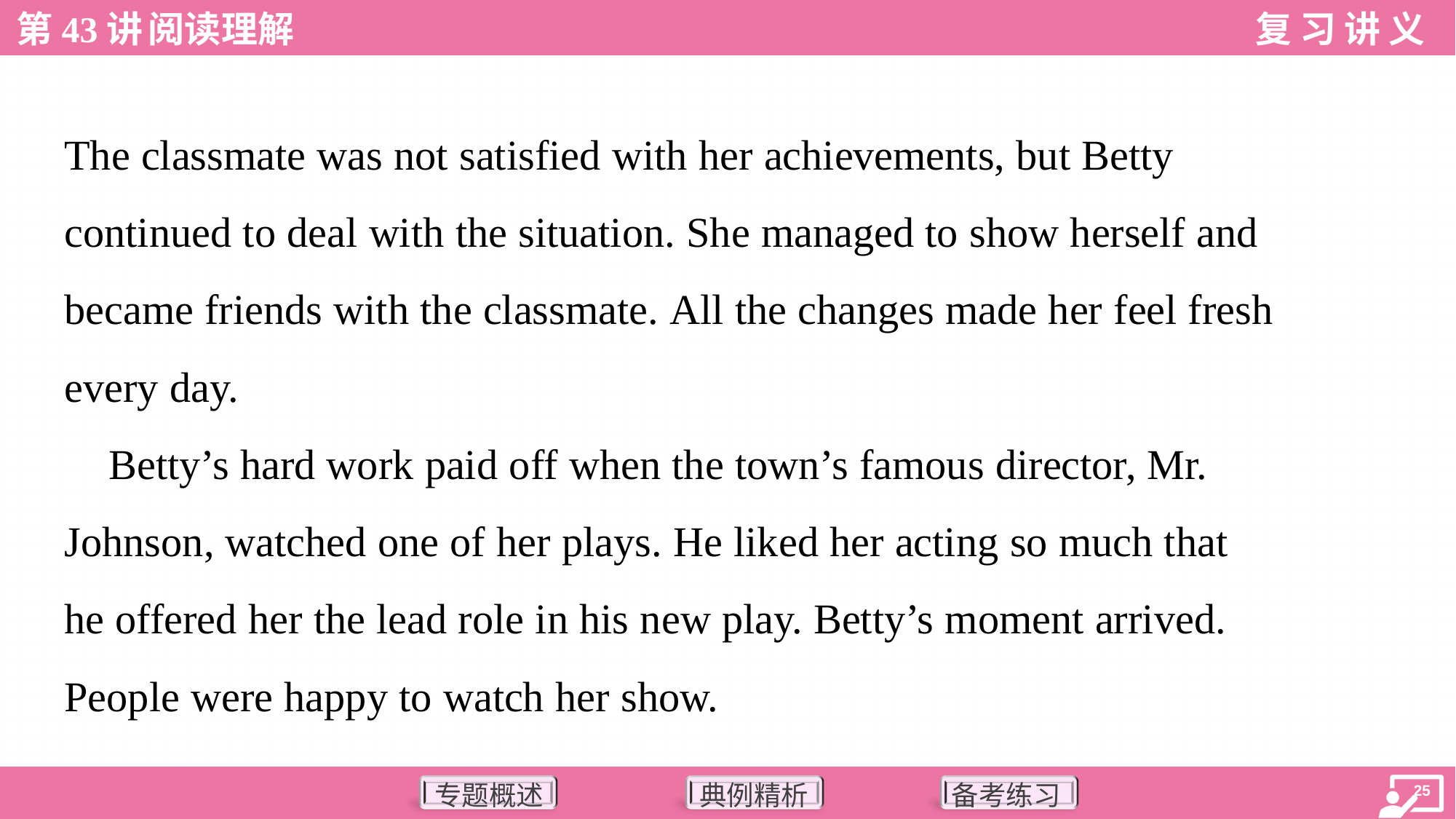

The classmate was not satisfied with her achievements, but Betty
continued to deal with the situation. She managed to show herself and
became friends with the classmate. All the changes made her feel fresh
every day.
    Betty’s hard work paid off when the town’s famous director, Mr.
Johnson, watched one of her plays. He liked her acting so much that
he offered her the lead role in his new play. Betty’s moment arrived.
People were happy to watch her show.